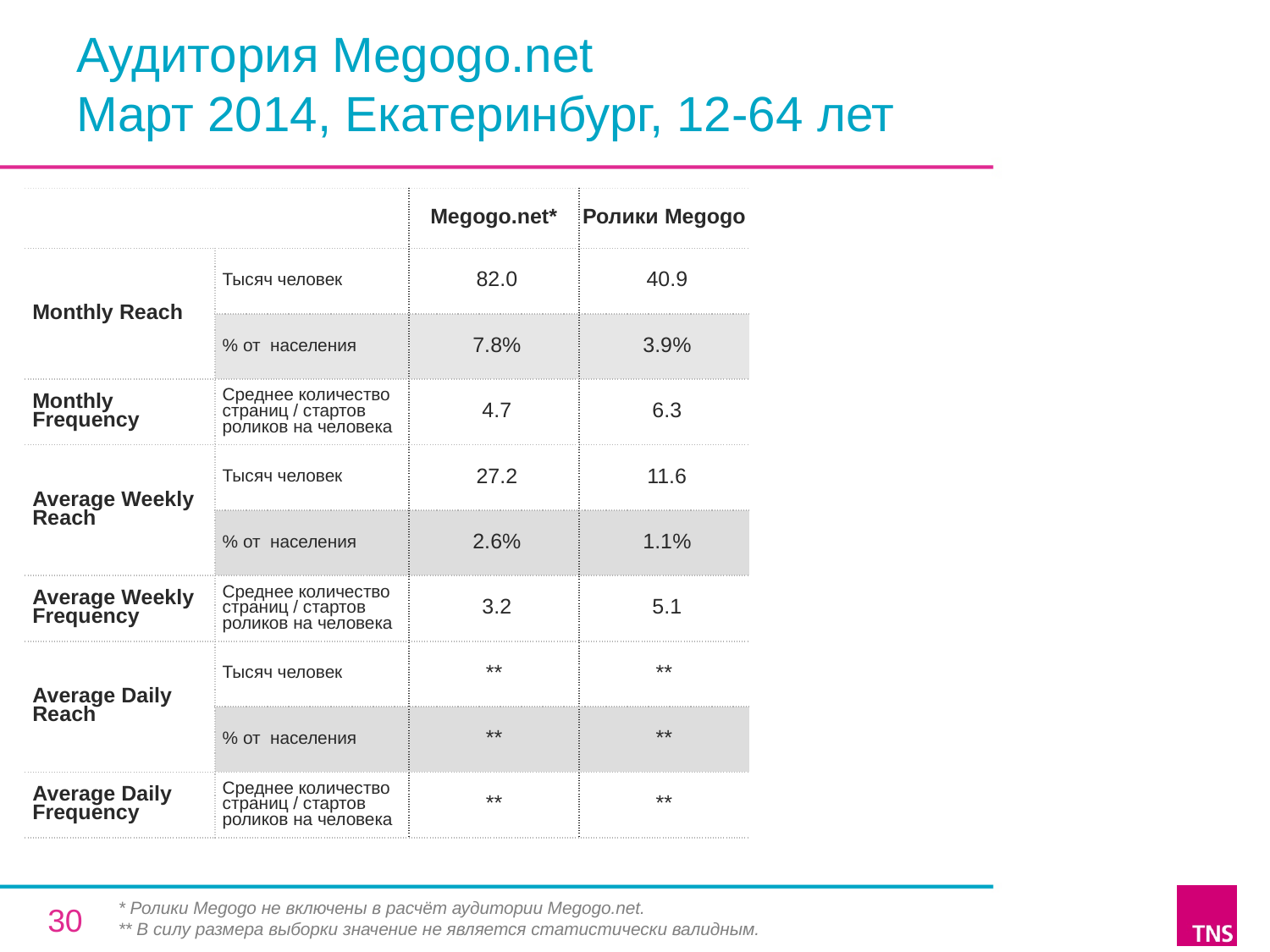

# Аудитория Megogo.net Март 2014, Екатеринбург, 12-64 лет
|  |  | Megogo.net\* | Ролики Megogo |
| --- | --- | --- | --- |
| Monthly Reach | Тысяч человек | 82.0 | 40.9 |
|  | % от населения | 7.8% | 3.9% |
| Monthly Frequency | Среднее количество страниц / стартов роликов на человека | 4.7 | 6.3 |
| Average Weekly Reach | Тысяч человек | 27.2 | 11.6 |
|  | % от населения | 2.6% | 1.1% |
| Average Weekly Frequency | Среднее количество страниц / стартов роликов на человека | 3.2 | 5.1 |
| Average Daily Reach | Тысяч человек | \*\* | \*\* |
|  | % от населения | \*\* | \*\* |
| Average Daily Frequency | Среднее количество страниц / стартов роликов на человека | \*\* | \*\* |
* Ролики Megogo не включены в расчёт аудитории Megogo.net.
** В силу размера выборки значение не является статистически валидным.
30